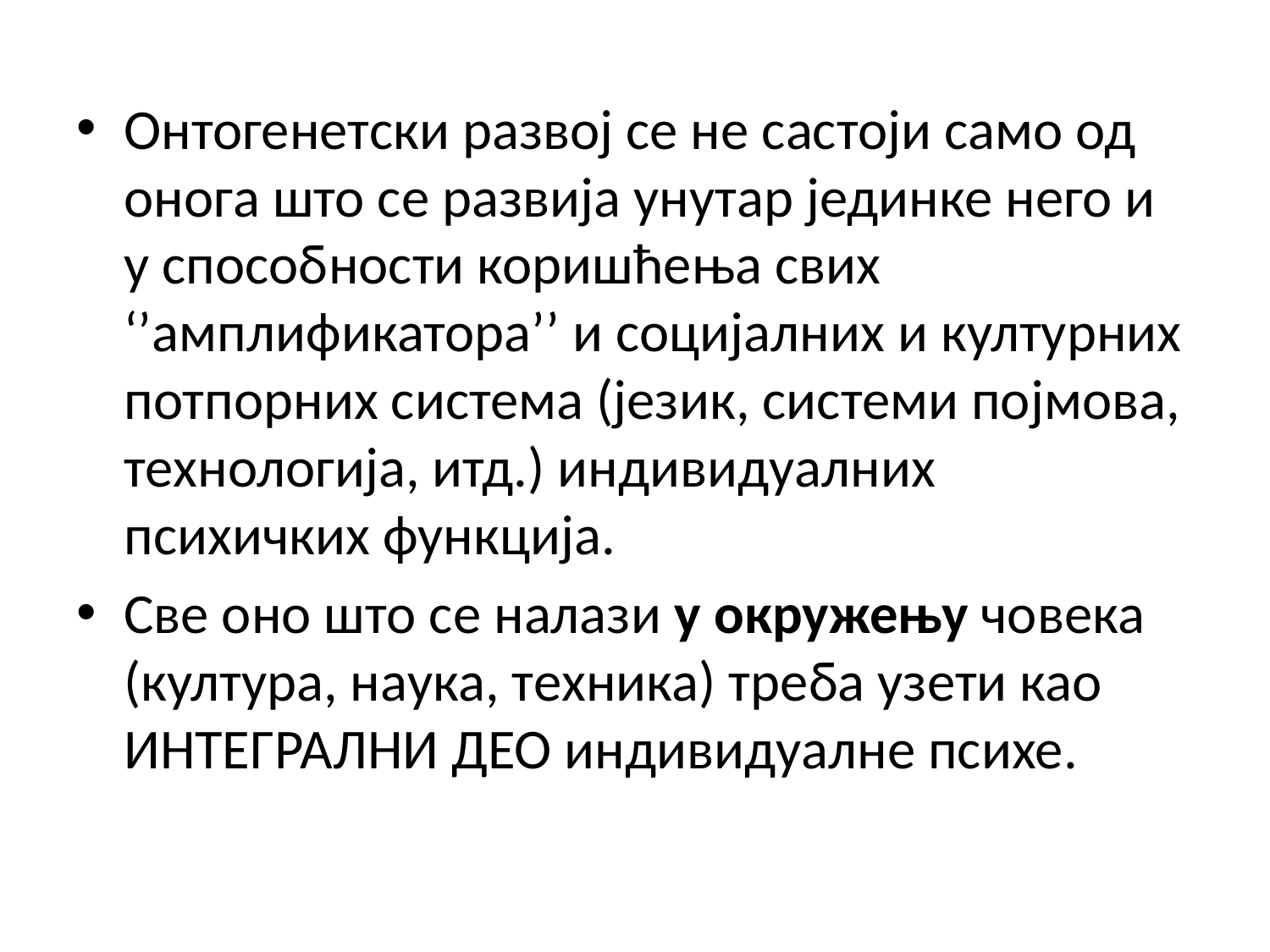

Онтогенетски развој се не састоји само од онога што се развија унутар јединке него и у способности коришћења свих ‘’амплификатора’’ и социјалних и културних потпорних система (језик, системи појмова, технологија, итд.) индивидуалних психичких функција.
Све оно што се налази у окружењу човека (култура, наука, техника) треба узети као ИНТЕГРАЛНИ ДЕО индивидуалне психе.